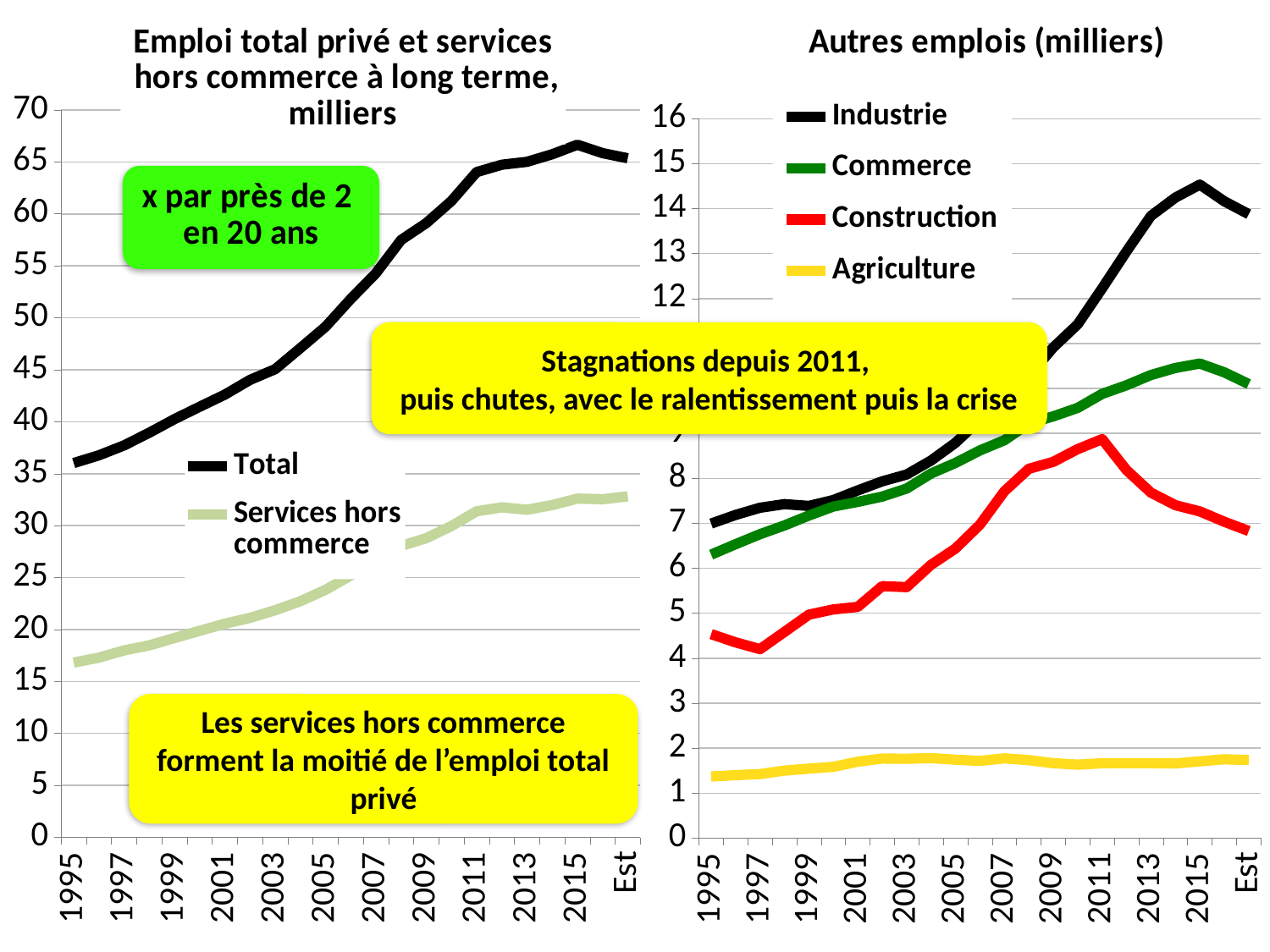

### Chart: Emploi total privé et services
 hors commerce à long terme, milliers

| Category | Total | Services hors commerce |
|---|---|---|
| 1995 | 36.02588250000001 | 16.82172850000001 |
| 1996 | 36.76928225 | 17.29597924999998 |
| 1997 | 37.722114 | 17.99242725 |
| 1998 | 38.9427965 | 18.4767725 |
| 1999 | 40.25301025000001 | 19.17953025 |
| 2000 | 41.4384295 | 19.87900125000001 |
| 2001 | 42.60662925 | 20.55741175 |
| 2002 | 44.023557 | 21.12433075 |
| 2003 | 45.060382 | 21.85693925 |
| 2004 | 47.083556 | 22.72184075 |
| 2005 | 49.14029325 | 23.8210235 |
| 2006 | 51.81365925 | 25.1997035 |
| 2007 | 54.28736725 | 26.43211850000001 |
| 2008 | 57.4911945 | 28.048458 |
| 2009 | 59.11718275 | 28.79345799999999 |
| 2010 | 61.24157825 | 29.96275924999972 |
| 2011 | 64.024121 | 31.38065775 |
| 2012 | 64.7302385 | 31.7575515 |
| 2013 | 65.01157849999998 | 31.52718399999999 |
| 2014 | 65.73807974999997 | 31.97356499999999 |
| 2015 | 66.657611 | 32.5985745 |
| 2016 | 65.84833574999998 | 32.539117 |
| Est 2017 | 65.35005344156954 | 32.81234409823819 |

### Chart: Autres emplois (milliers)

| Category | Industrie  | Commerce | Construction | Agriculture |
|---|---|---|---|---|
| 1995 | 6.994475249999964 | 6.303942499999999 | 4.535800249999975 | 1.369936 |
| 1996 | 7.185972499999997 | 6.535376 | 4.35225175 | 1.39970275 |
| 1997 | 7.3464765 | 6.75840575 | 4.2014065 | 1.423398 |
| 1998 | 7.426834249999965 | 6.95299325 | 4.584928499999998 | 1.501268 |
| 1999 | 7.38639725 | 7.173333749999998 | 4.9689635 | 1.5447855 |
| 2000 | 7.517130499999984 | 7.37277475 | 5.084895749999974 | 1.58462725 |
| 2001 | 7.731532 | 7.476844 | 5.1418935 | 1.698948 |
| 2002 | 7.933108249999997 | 7.594672249999975 | 5.603156749999968 | 1.768289 |
| 2003 | 8.086319750000001 | 7.773507500000001 | 5.580896 | 1.7627195 |
| 2004 | 8.39651725 | 8.109085 | 6.077856 | 1.778257 |
| 2005 | 8.7920095 | 8.344065749999999 | 6.439716 | 1.7434785 |
| 2006 | 9.3040505 | 8.62263825 | 6.97067425 | 1.71659275 |
| 2007 | 9.5233075 | 8.847542 | 7.711679 | 1.77272025 |
| 2008 | 10.2729615 | 9.223363749999944 | 8.21350675 | 1.7329045 |
| 2009 | 10.91192175 | 9.37873025 | 8.368126 | 1.66494675 |
| 2010 | 11.4259995 | 9.5677775 | 8.65141375 | 1.63362825 |
| 2011 | 12.22634775 | 9.87968625 | 8.87317275 | 1.6642565 |
| 2012 | 13.0498095 | 10.07181125 | 8.18473925 | 1.666327 |
| 2013 | 13.838215 | 10.29898925 | 7.682351 | 1.66483925 |
| 2014 | 14.24492975 | 10.455667 | 7.403578749999999 | 1.66033925 |
| 2015 | 14.5336335 | 10.5543175 | 7.264839999999984 | 1.7062455 |
| 2016 | 14.16242225 | 10.358556 | 7.035743 | 1.7524975 |
| Est 2017 | 13.875670650638 | 10.09804204627116 | 6.828878342243377 | 1.735118304178697 |
Stagnations depuis 2011,
puis chutes, avec le ralentissement puis la crise
Les services hors commerce forment la moitié de l’emploi total privé